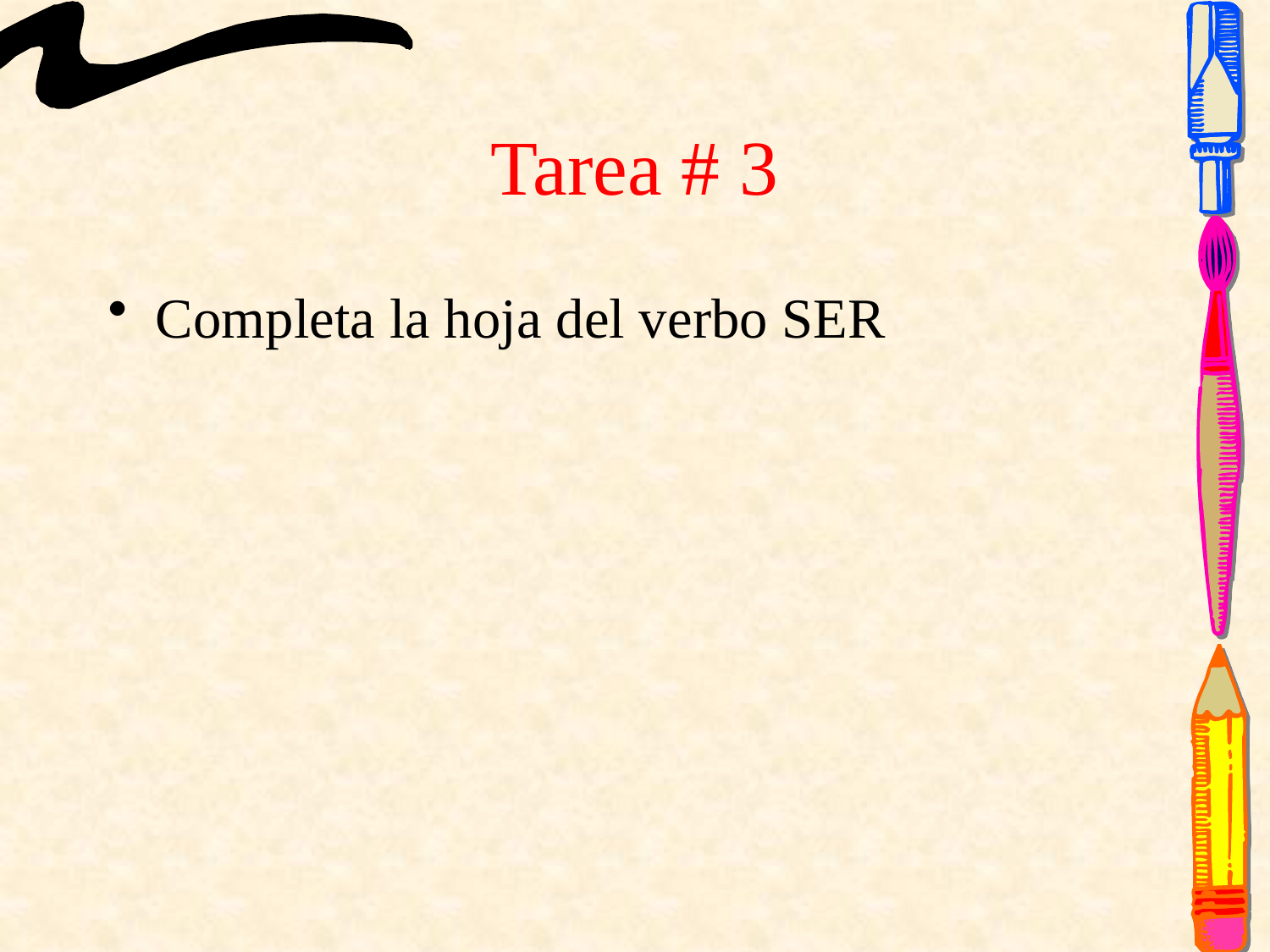

# Tarea # 3
Completa la hoja del verbo SER